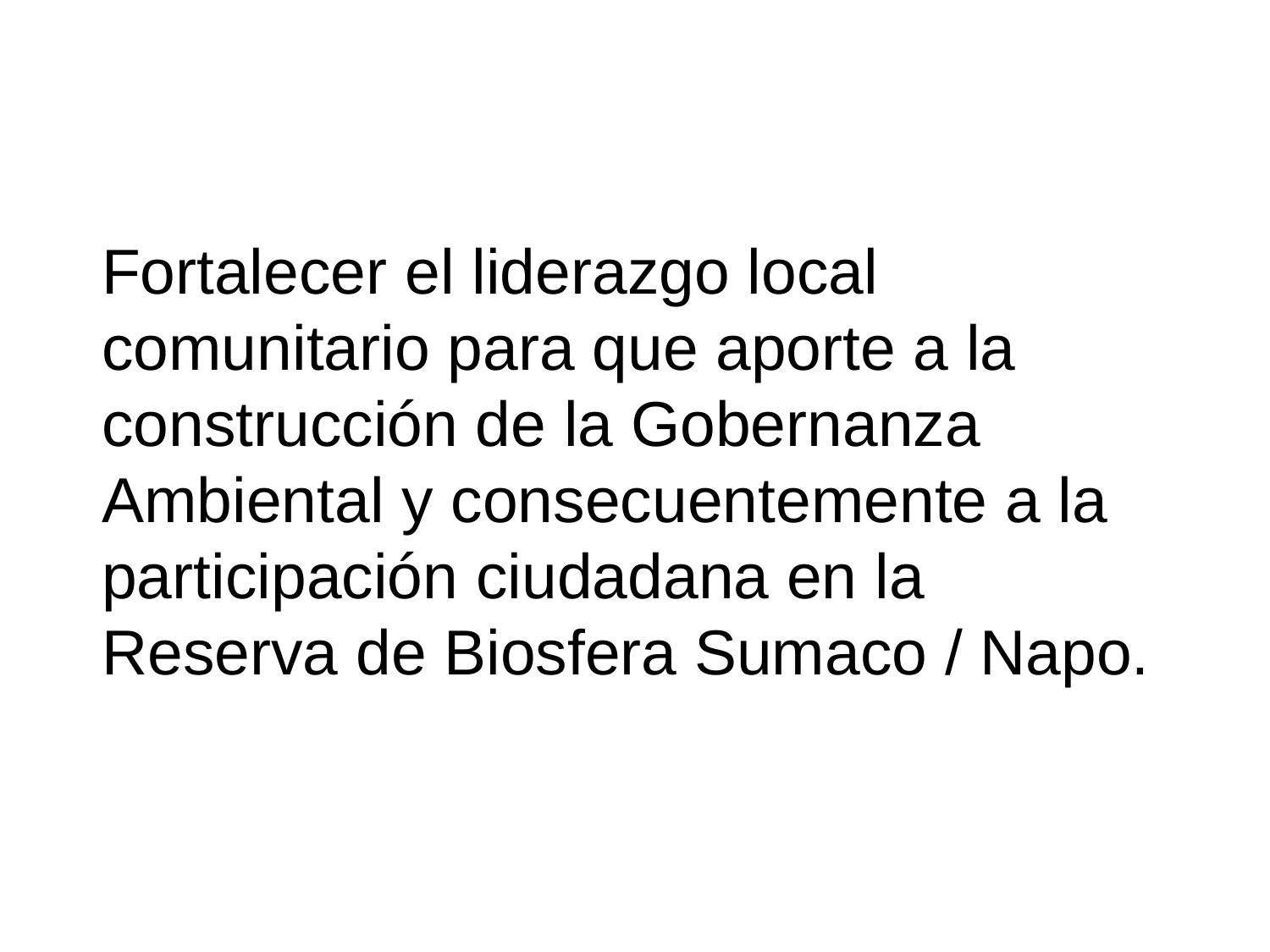

Fortalecer el liderazgo local comunitario para que aporte a la construcción de la Gobernanza Ambiental y consecuentemente a la participación ciudadana en la Reserva de Biosfera Sumaco / Napo.